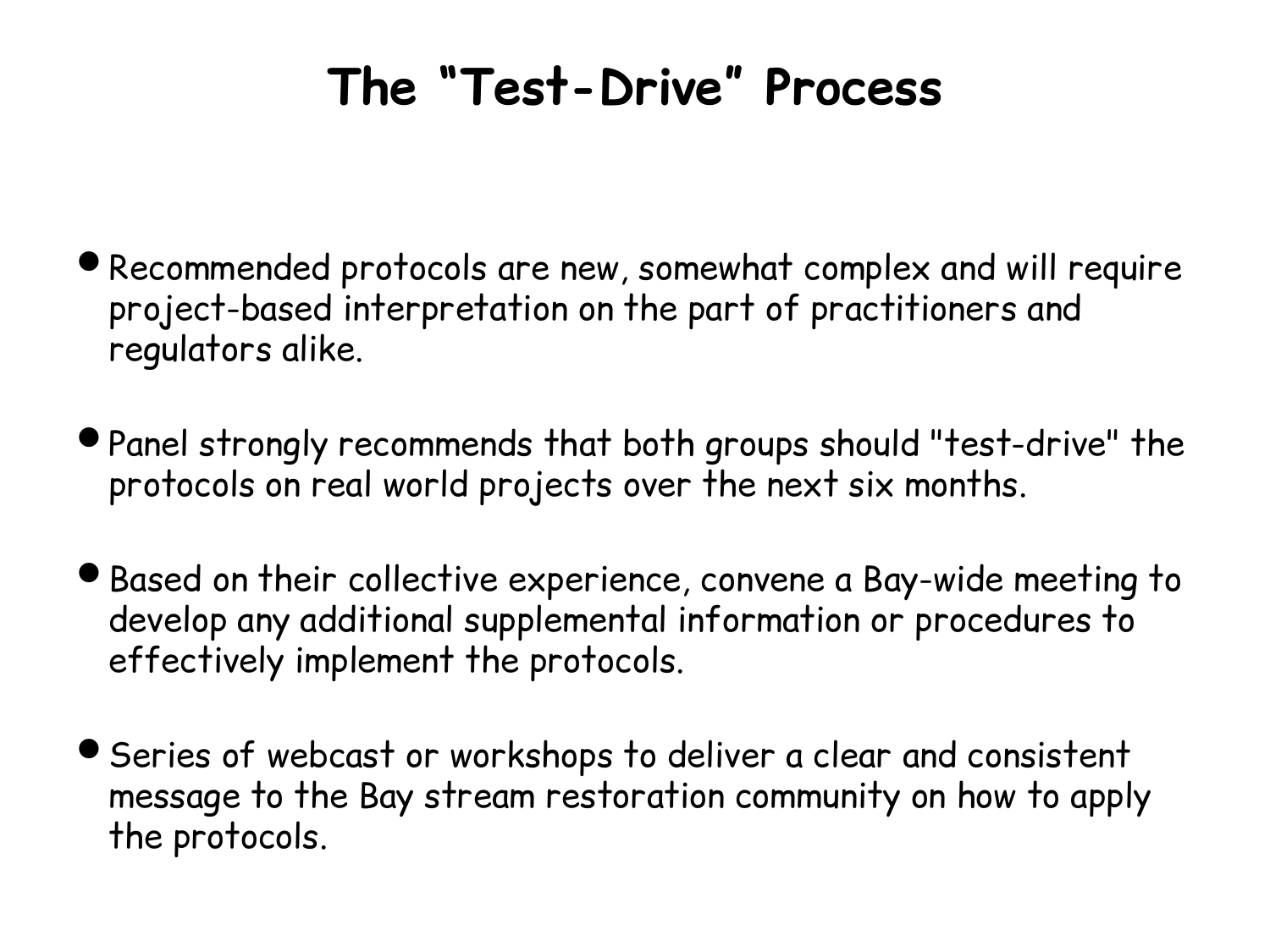

# The “Test-Drive” Process
Recommended protocols are new, somewhat complex and will require project-based interpretation on the part of practitioners and regulators alike.

Panel strongly recommends that both groups should "test-drive" the protocols on real world projects over the next six months.

Based on their collective experience, convene a Bay-wide meeting to develop any additional supplemental information or procedures to effectively implement the protocols.

Series of webcast or workshops to deliver a clear and consistent message to the Bay stream restoration community on how to apply the protocols.